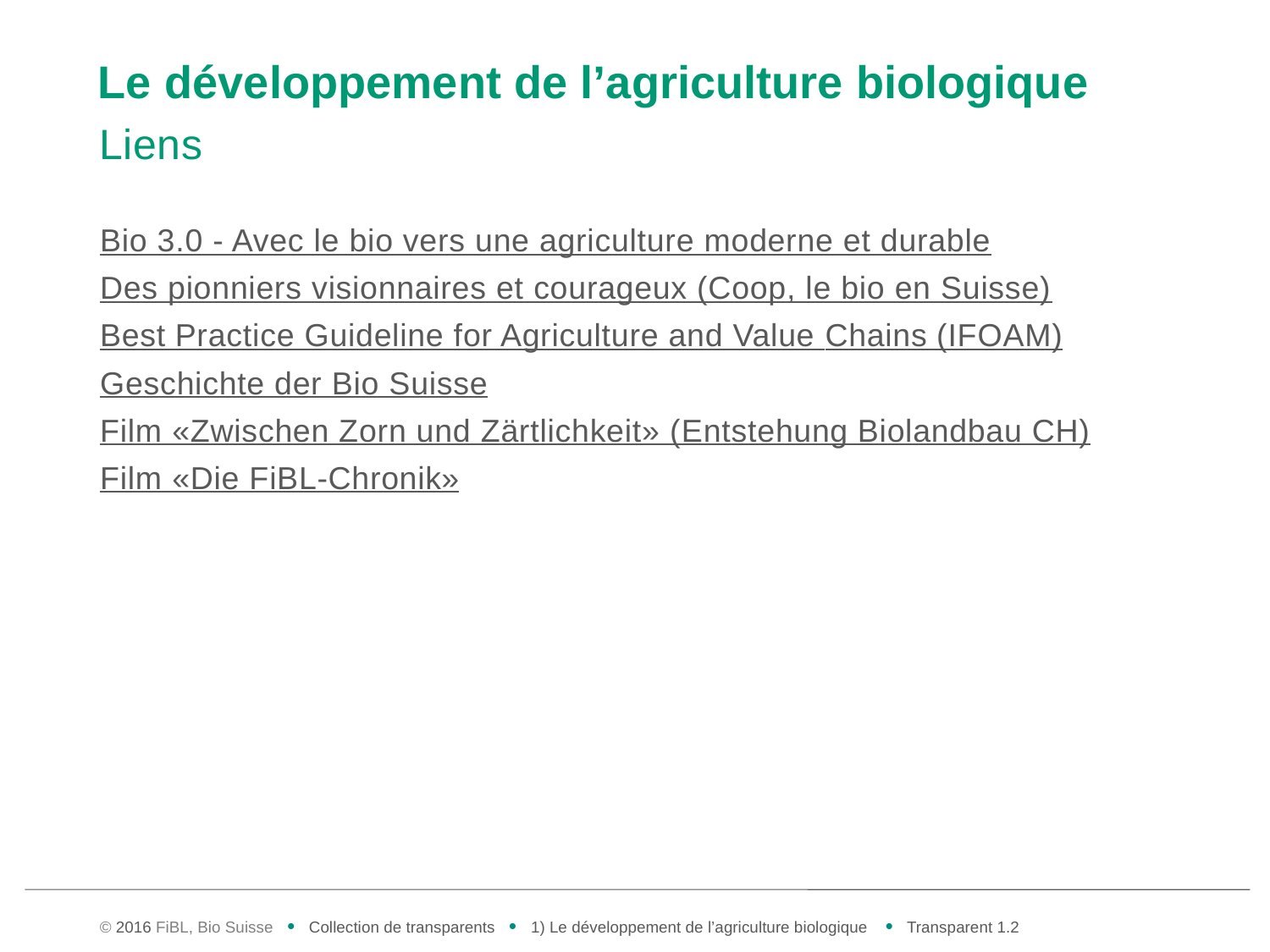

# Le développement de l’agriculture biologique
Liens
Bio 3.0 - Avec le bio vers une agriculture moderne et durable
Des pionniers visionnaires et courageux (Coop, le bio en Suisse)
Best Practice Guideline for Agriculture and Value Chains (IFOAM)
Geschichte der Bio Suisse
Film «Zwischen Zorn und Zärtlichkeit» (Entstehung Biolandbau CH)
Film «Die FiBL-Chronik»